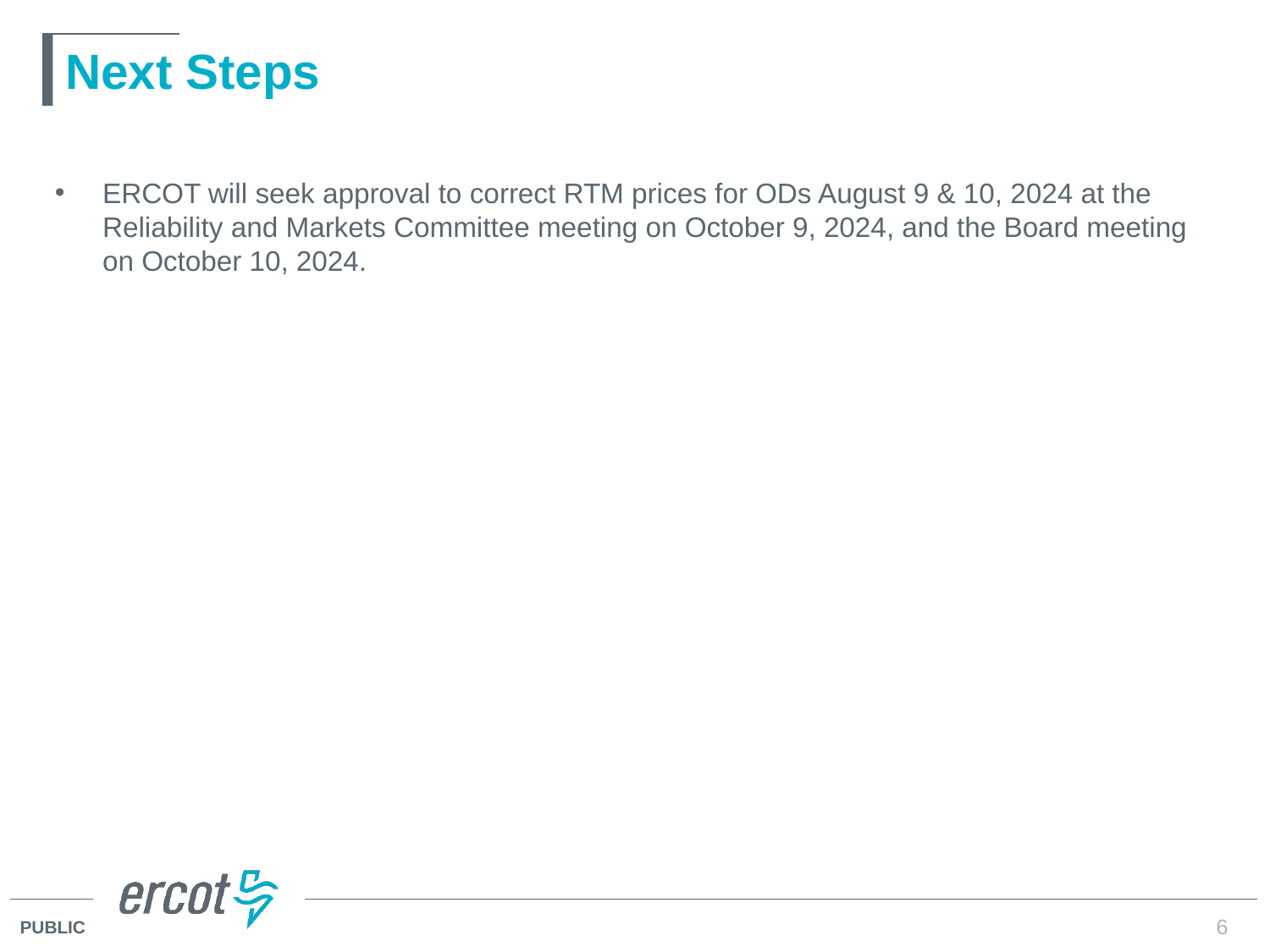

# Next Steps
ERCOT will seek approval to correct RTM prices for ODs August 9 & 10, 2024 at the Reliability and Markets Committee meeting on October 9, 2024, and the Board meeting on October 10, 2024.

6